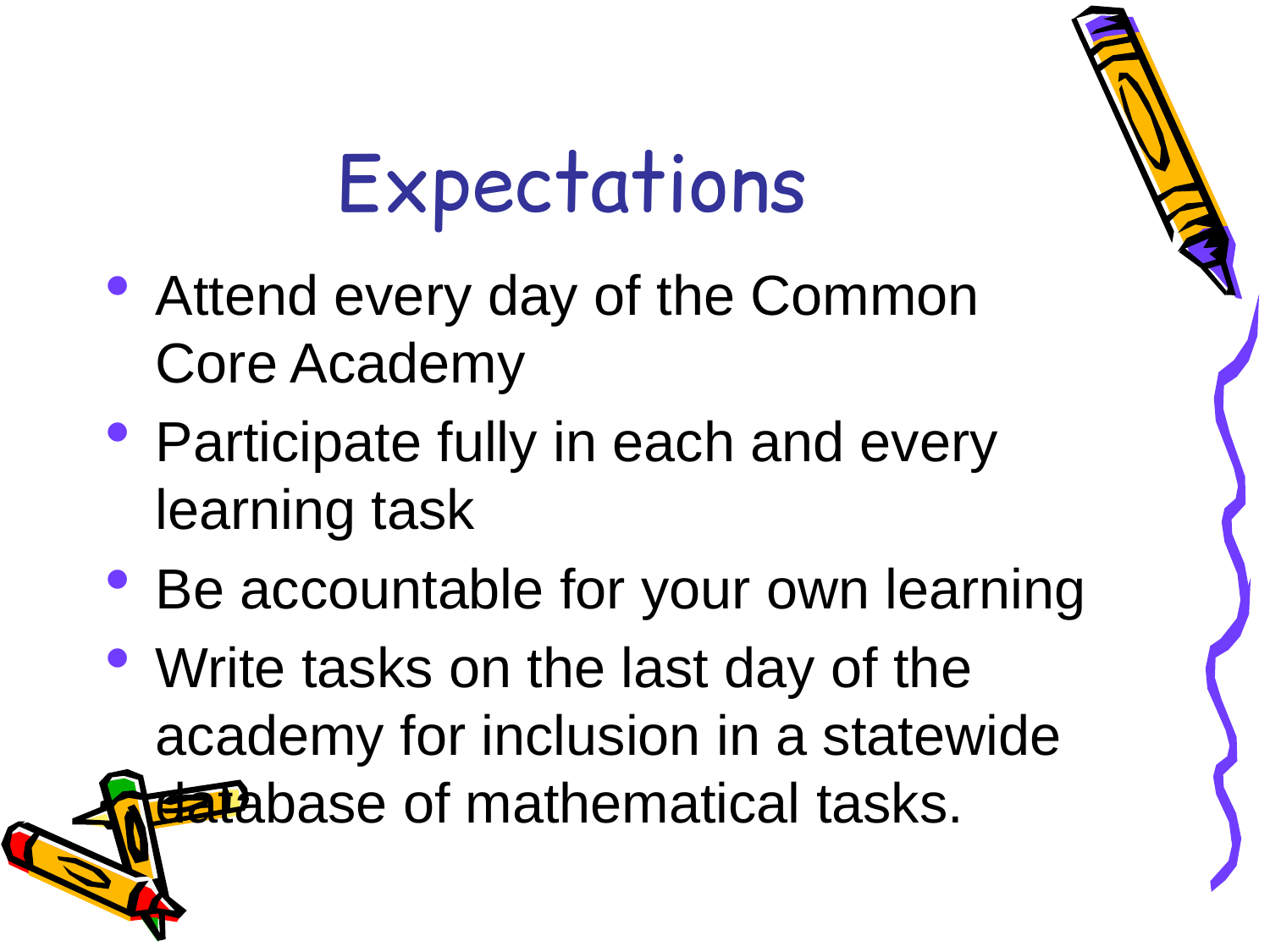

# Expectations
Attend every day of the Common Core Academy
Participate fully in each and every learning task
Be accountable for your own learning
Write tasks on the last day of the academy for inclusion in a statewide database of mathematical tasks.